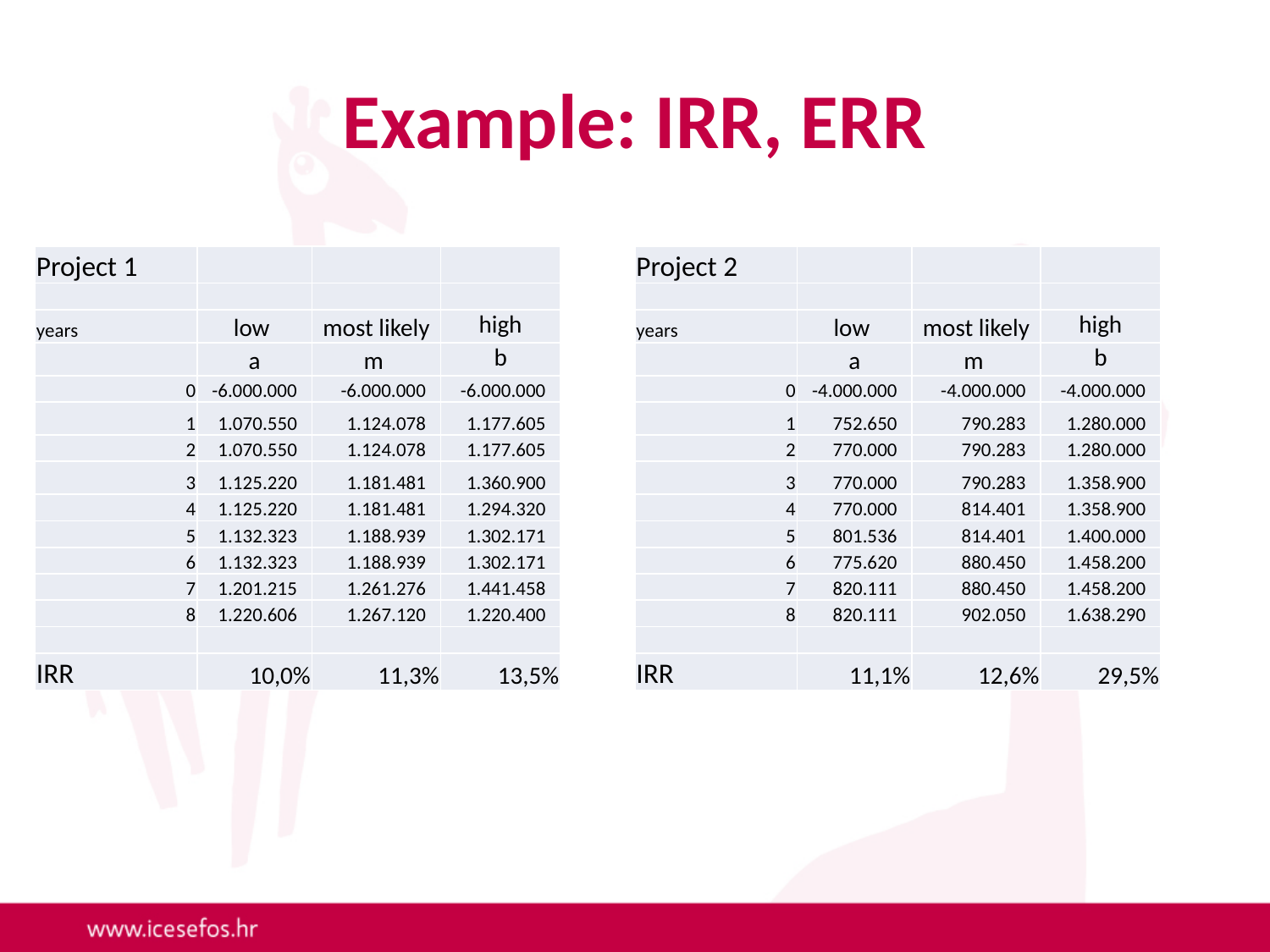

# Example: IRR, ERR
| Project 1 |  |  |  |
| --- | --- | --- | --- |
|  |  |  |  |
| years | low | most likely | high |
|  | a | m | b |
| 0 | -6.000.000 | -6.000.000 | -6.000.000 |
| 1 | 1.070.550 | 1.124.078 | 1.177.605 |
| 2 | 1.070.550 | 1.124.078 | 1.177.605 |
| 3 | 1.125.220 | 1.181.481 | 1.360.900 |
| 4 | 1.125.220 | 1.181.481 | 1.294.320 |
| 5 | 1.132.323 | 1.188.939 | 1.302.171 |
| 6 | 1.132.323 | 1.188.939 | 1.302.171 |
| 7 | 1.201.215 | 1.261.276 | 1.441.458 |
| 8 | 1.220.606 | 1.267.120 | 1.220.400 |
|  |  |  |  |
| IRR | 10,0% | 11,3% | 13,5% |
| Project 2 |  |  |  |
| --- | --- | --- | --- |
|  |  |  |  |
| years | low | most likely | high |
|  | a | m | b |
| 0 | -4.000.000 | -4.000.000 | -4.000.000 |
| 1 | 752.650 | 790.283 | 1.280.000 |
| 2 | 770.000 | 790.283 | 1.280.000 |
| 3 | 770.000 | 790.283 | 1.358.900 |
| 4 | 770.000 | 814.401 | 1.358.900 |
| 5 | 801.536 | 814.401 | 1.400.000 |
| 6 | 775.620 | 880.450 | 1.458.200 |
| 7 | 820.111 | 880.450 | 1.458.200 |
| 8 | 820.111 | 902.050 | 1.638.290 |
|  |  |  |  |
| IRR | 11,1% | 12,6% | 29,5% |